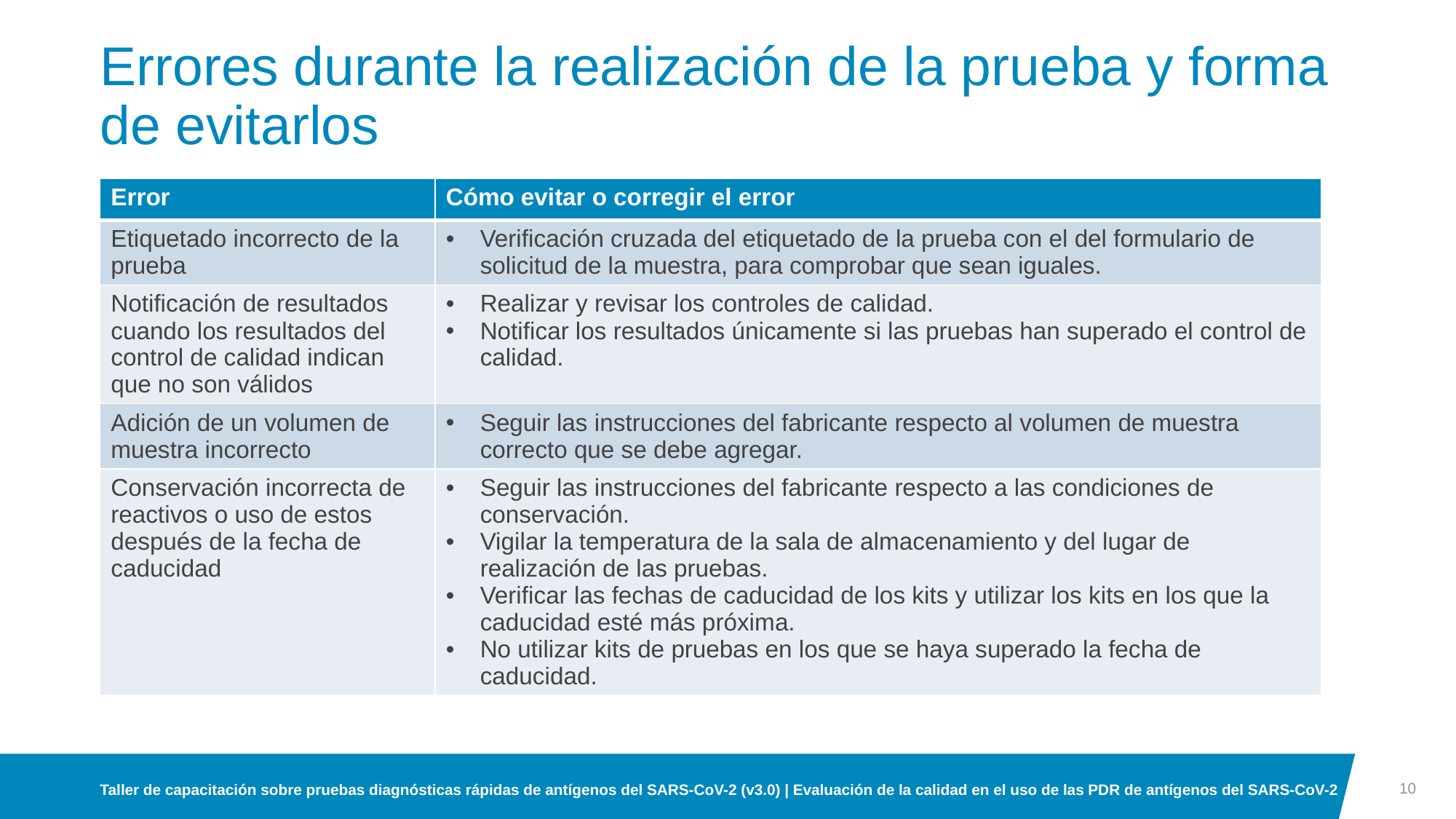

# Errores durante la realización de la prueba y forma de evitarlos
| Error | Cómo evitar o corregir el error |
| --- | --- |
| Etiquetado incorrecto de la prueba | Verificación cruzada del etiquetado de la prueba con el del formulario de solicitud de la muestra, para comprobar que sean iguales. |
| Notificación de resultados cuando los resultados del control de calidad indican que no son válidos | Realizar y revisar los controles de calidad. Notificar los resultados únicamente si las pruebas han superado el control de calidad. |
| Adición de un volumen de muestra incorrecto | Seguir las instrucciones del fabricante respecto al volumen de muestra correcto que se debe agregar. |
| Conservación incorrecta de reactivos o uso de estos después de la fecha de caducidad | Seguir las instrucciones del fabricante respecto a las condiciones de conservación. Vigilar la temperatura de la sala de almacenamiento y del lugar de realización de las pruebas. Verificar las fechas de caducidad de los kits y utilizar los kits en los que la caducidad esté más próxima. No utilizar kits de pruebas en los que se haya superado la fecha de caducidad. |
10
Taller de capacitación sobre pruebas diagnósticas rápidas de antígenos del SARS-CoV-2 (v3.0) | Evaluación de la calidad en el uso de las PDR de antígenos del SARS-CoV-2